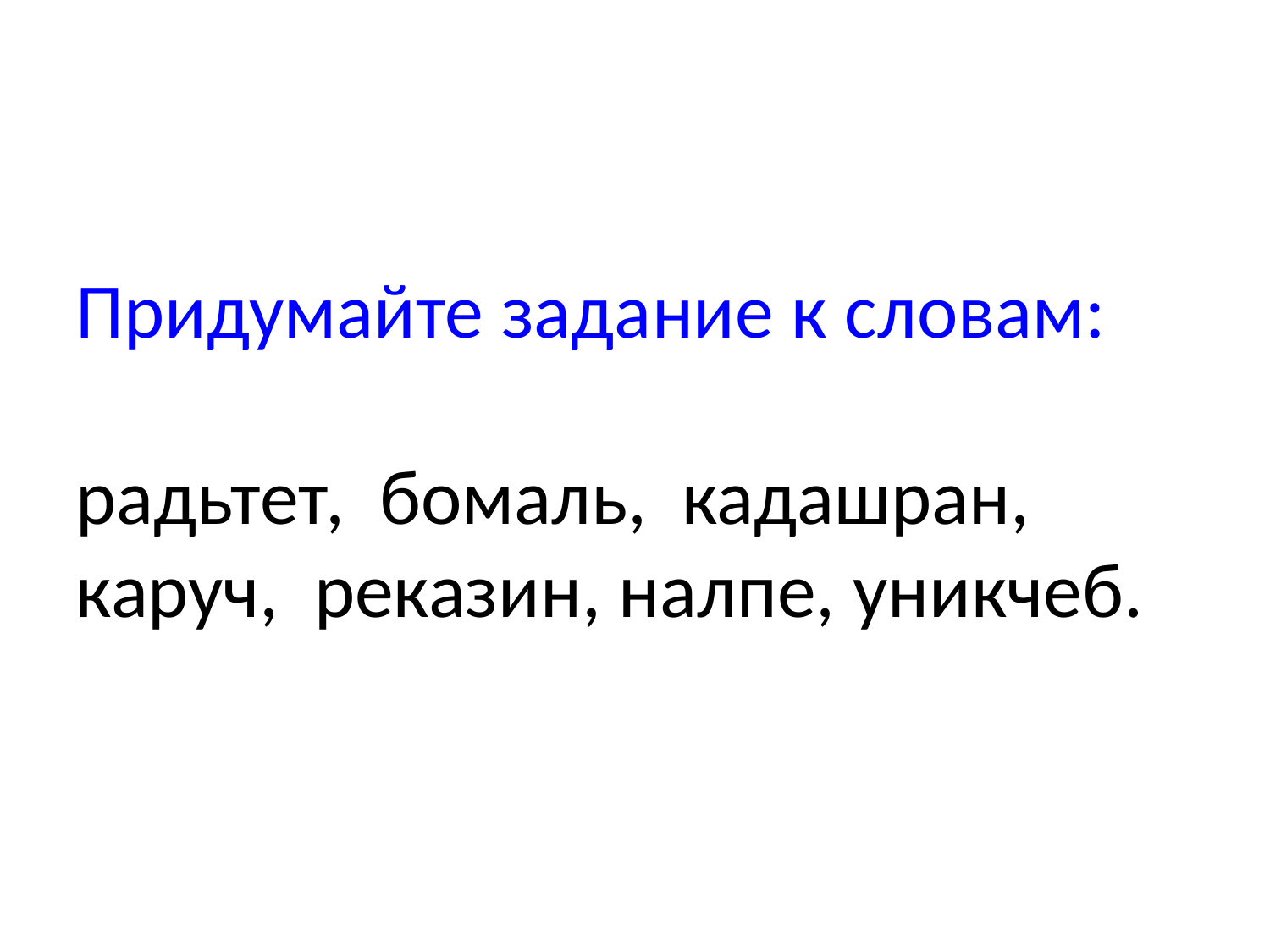

Придумайте задание к словам:

радьтет,  бомаль,  кадашран, каруч,  реказин, налпе, уникчеб.